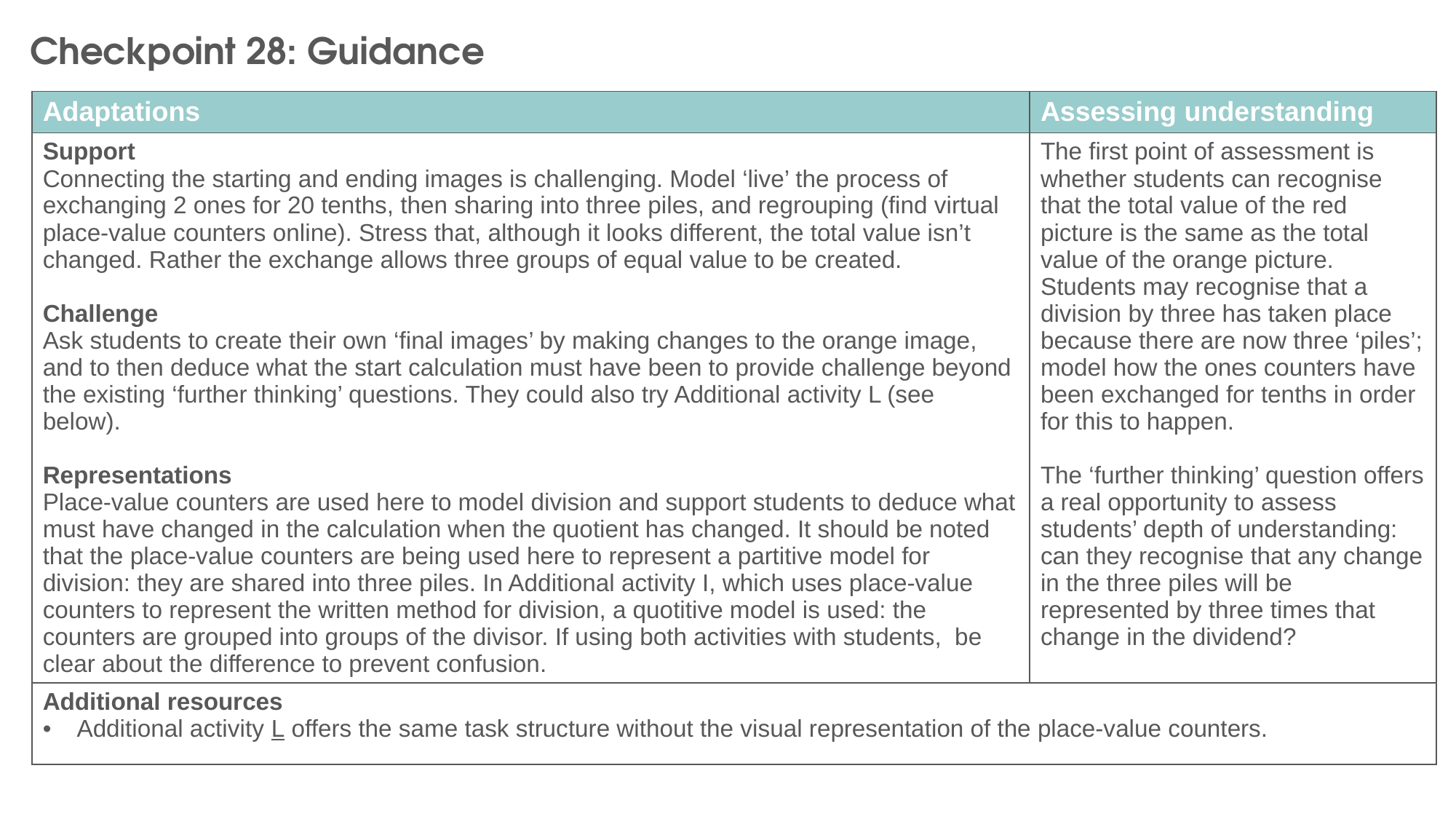

Checkpoint 28: Guidance
| Adaptations | Assessing understanding |
| --- | --- |
| Support Connecting the starting and ending images is challenging. Model ‘live’ the process of exchanging 2 ones for 20 tenths, then sharing into three piles, and regrouping (find virtual place-value counters online). Stress that, although it looks different, the total value isn’t changed. Rather the exchange allows three groups of equal value to be created. Challenge Ask students to create their own ‘final images’ by making changes to the orange image, and to then deduce what the start calculation must have been to provide challenge beyond the existing ‘further thinking’ questions. They could also try Additional activity L (see below). Representations Place-value counters are used here to model division and support students to deduce what must have changed in the calculation when the quotient has changed. It should be noted that the place-value counters are being used here to represent a partitive model for division: they are shared into three piles. In Additional activity I, which uses place-value counters to represent the written method for division, a quotitive model is used: the counters are grouped into groups of the divisor. If using both activities with students, be clear about the difference to prevent confusion. | The first point of assessment is whether students can recognise that the total value of the red picture is the same as the total value of the orange picture. Students may recognise that a division by three has taken place because there are now three ‘piles’; model how the ones counters have been exchanged for tenths in order for this to happen. The ‘further thinking’ question offers a real opportunity to assess students’ depth of understanding: can they recognise that any change in the three piles will be represented by three times that change in the dividend? |
| Additional resources Additional activity L offers the same task structure without the visual representation of the place-value counters. |  |